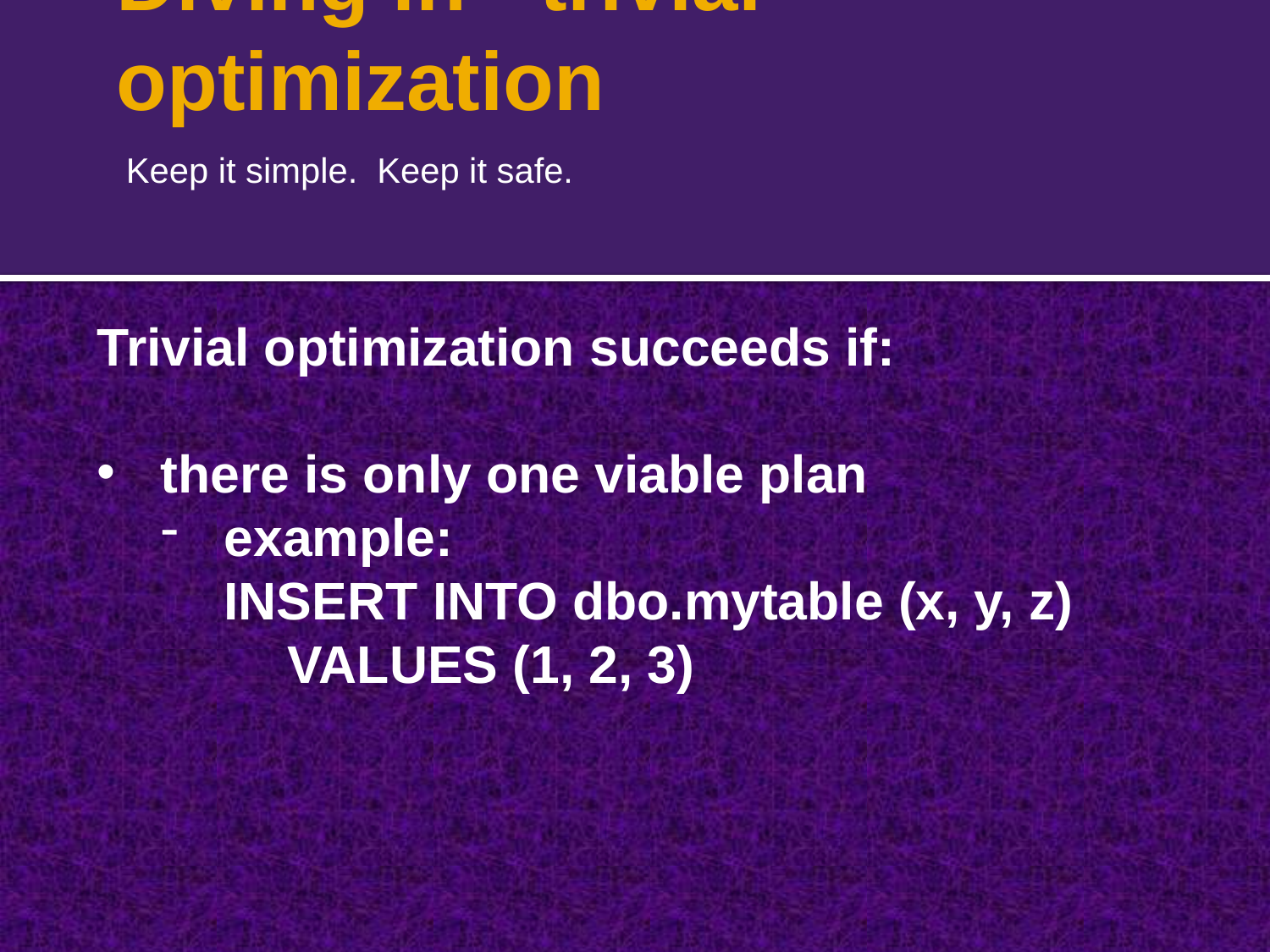

# Diving in - trivial optimization
Keep it simple.  Keep it safe.
Trivial optimization succeeds if:

there is only one viable plan
example:
INSERT INTO dbo.mytable (x, y, z)
VALUES (1, 2, 3)